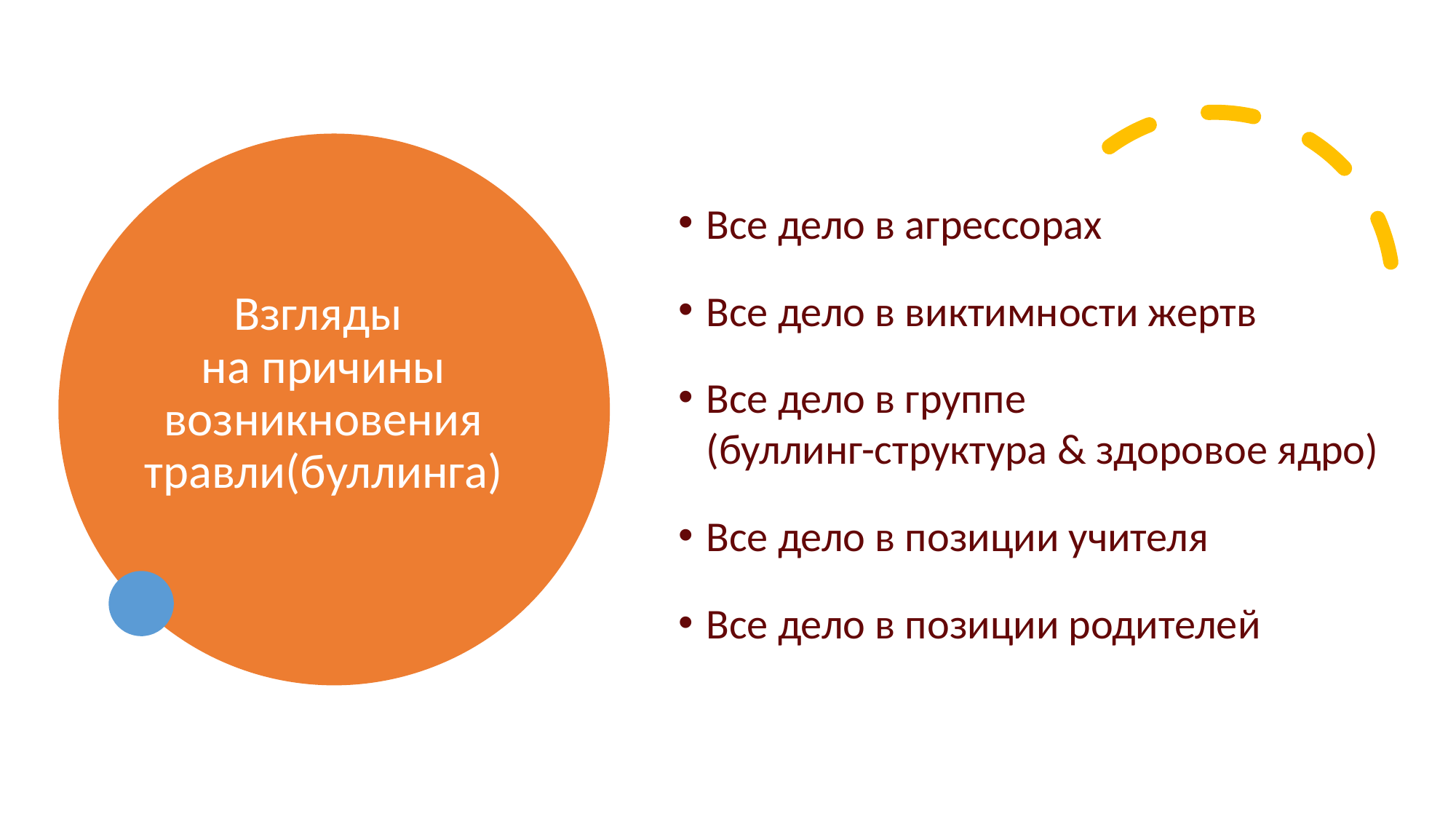

# Взгляды на причины возникновения травли(буллинга)
Все дело в агрессорах
Все дело в виктимности жертв
Все дело в группе                                 (буллинг-структура & здоровое ядро)
Все дело в позиции учителя
Все дело в позиции родителей